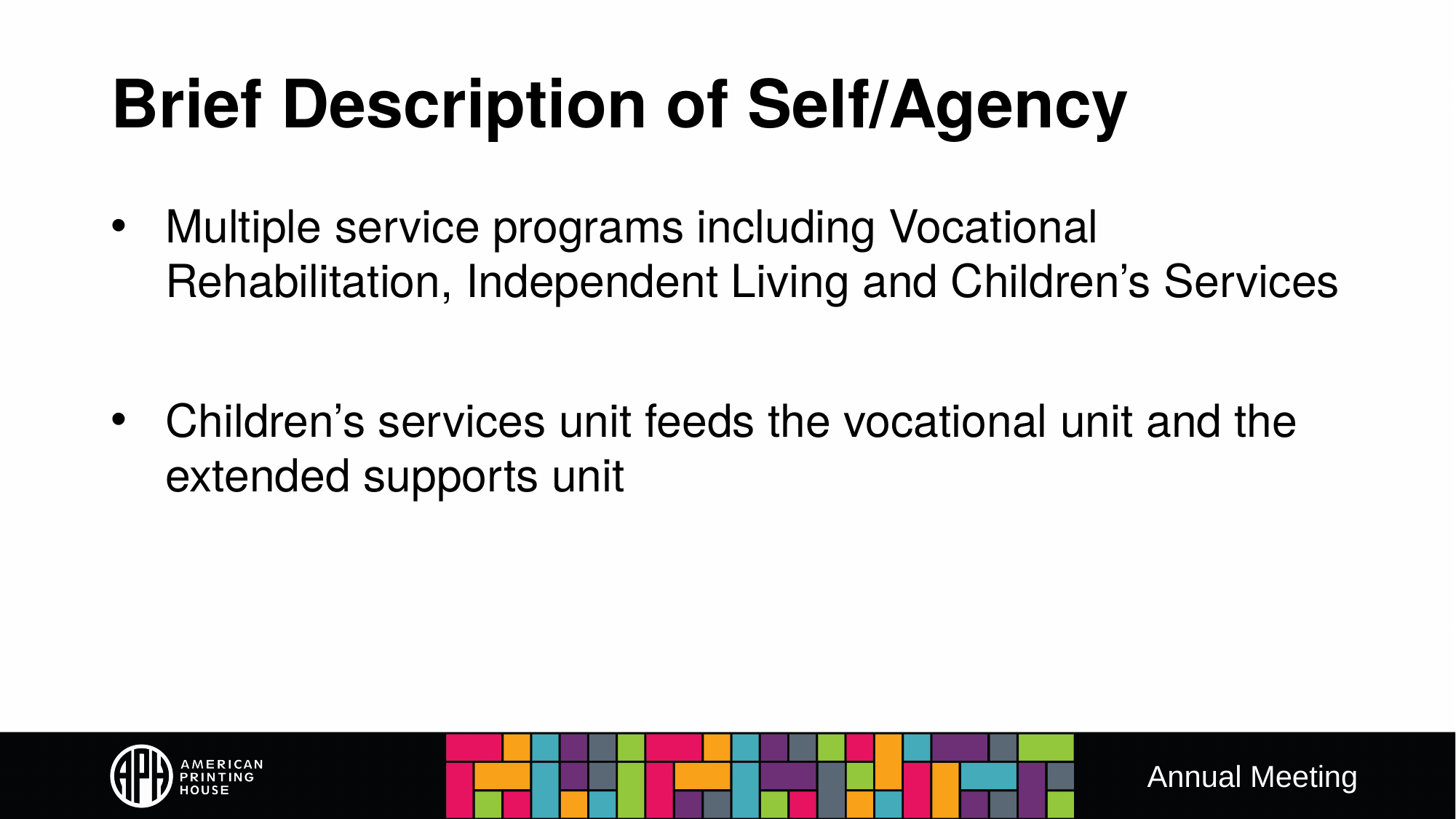

# Brief Description of Self/Agency
Multiple service programs including Vocational Rehabilitation, Independent Living and Children’s Services

Children’s services unit feeds the vocational unit and the extended supports unit